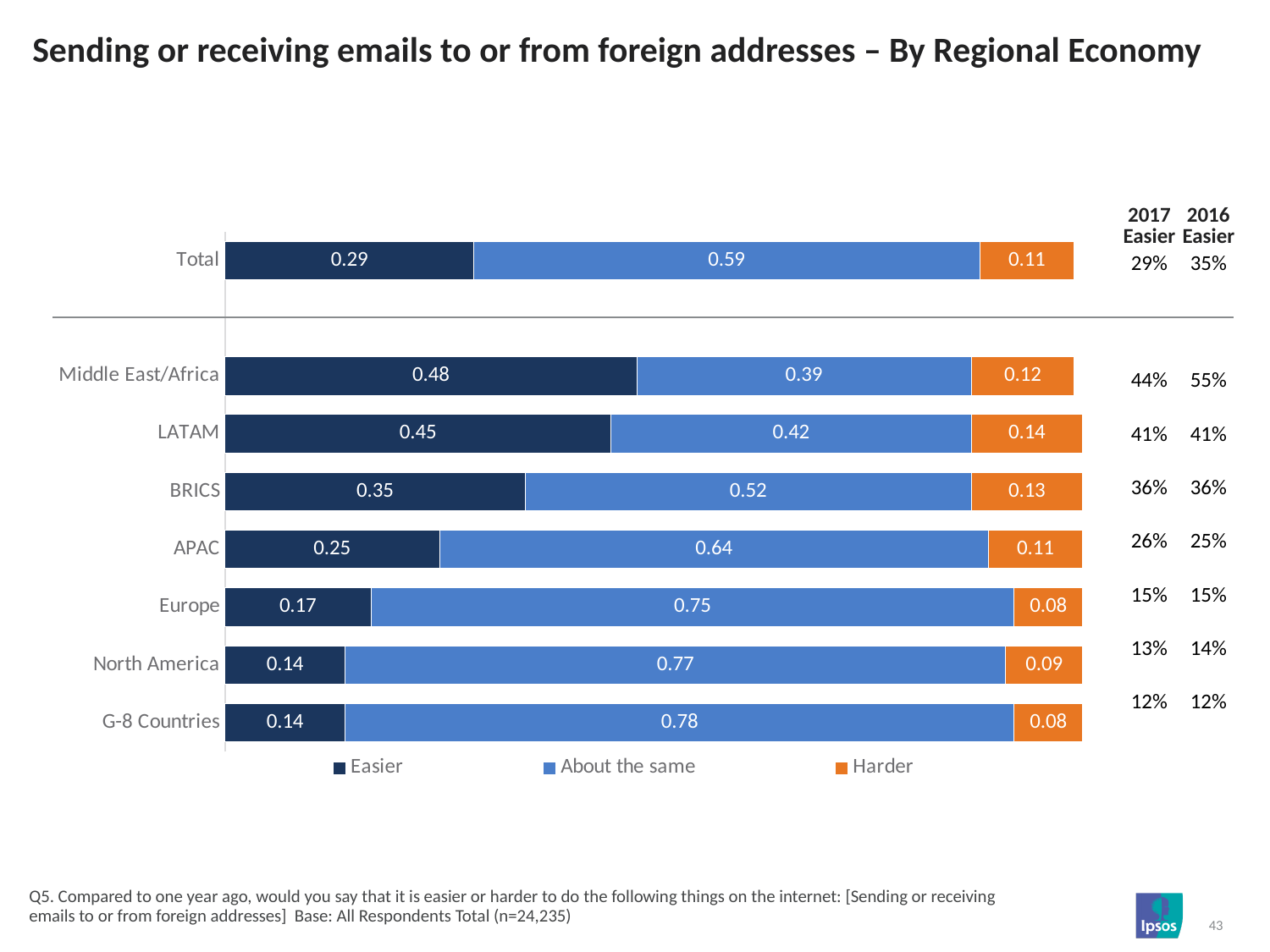

# Sending or receiving emails to or from foreign addresses – By Regional Economy
| 2017 Easier | 2016 Easier |
| --- | --- |
| 29% | 35% |
| 44% | 55% |
| 41% | 41% |
| 36% | 36% |
| 26% | 25% |
| 15% | 15% |
| 13% | 14% |
| 12% | 12% |

### Chart

| Category | Easier | About the same | Harder |
|---|---|---|---|
| Total | 0.29 | 0.59 | 0.11 |
|  | None | None | None |
| Middle East/Africa | 0.48 | 0.39 | 0.12 |
| LATAM | 0.45 | 0.42 | 0.14 |
| BRICS | 0.35 | 0.52 | 0.13 |
| APAC | 0.25 | 0.64 | 0.11 |
| Europe | 0.17 | 0.75 | 0.08 |
| North America | 0.14 | 0.77 | 0.09 |
| G-8 Countries | 0.14 | 0.78 | 0.08 |
Q5. Compared to one year ago, would you say that it is easier or harder to do the following things on the internet: [Sending or receiving emails to or from foreign addresses]  Base: All Respondents Total (n=24,235)